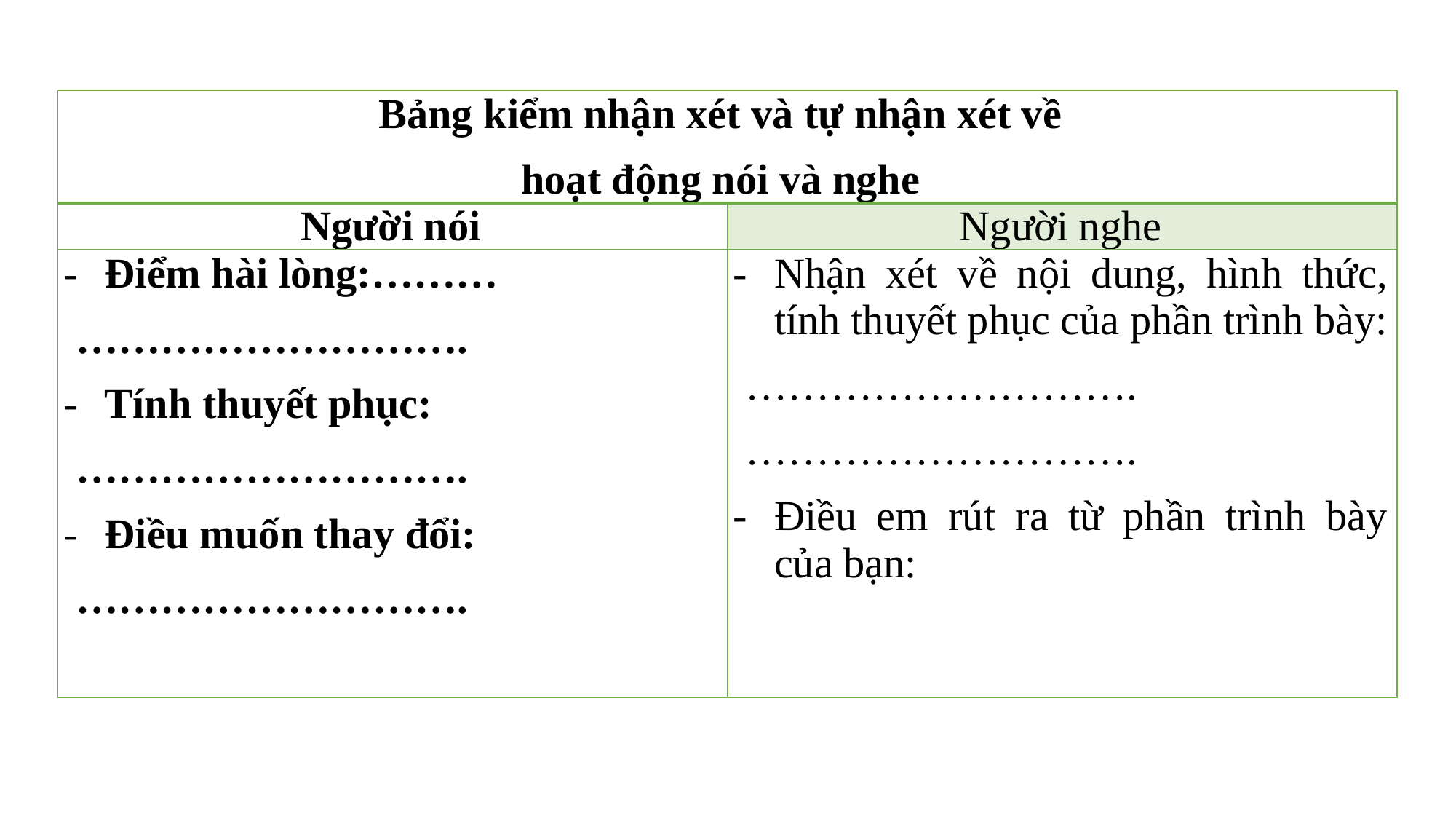

| Bảng kiểm nhận xét và tự nhận xét về hoạt động nói và nghe |  |
| --- | --- |
| Người nói | Người nghe |
| Điểm hài lòng:……… ………………………. Tính thuyết phục: ………………………. Điều muốn thay đổi: ………………………. | Nhận xét về nội dung, hình thức, tính thuyết phục của phần trình bày: ………………………. ………………………. Điều em rút ra từ phần trình bày của bạn: |